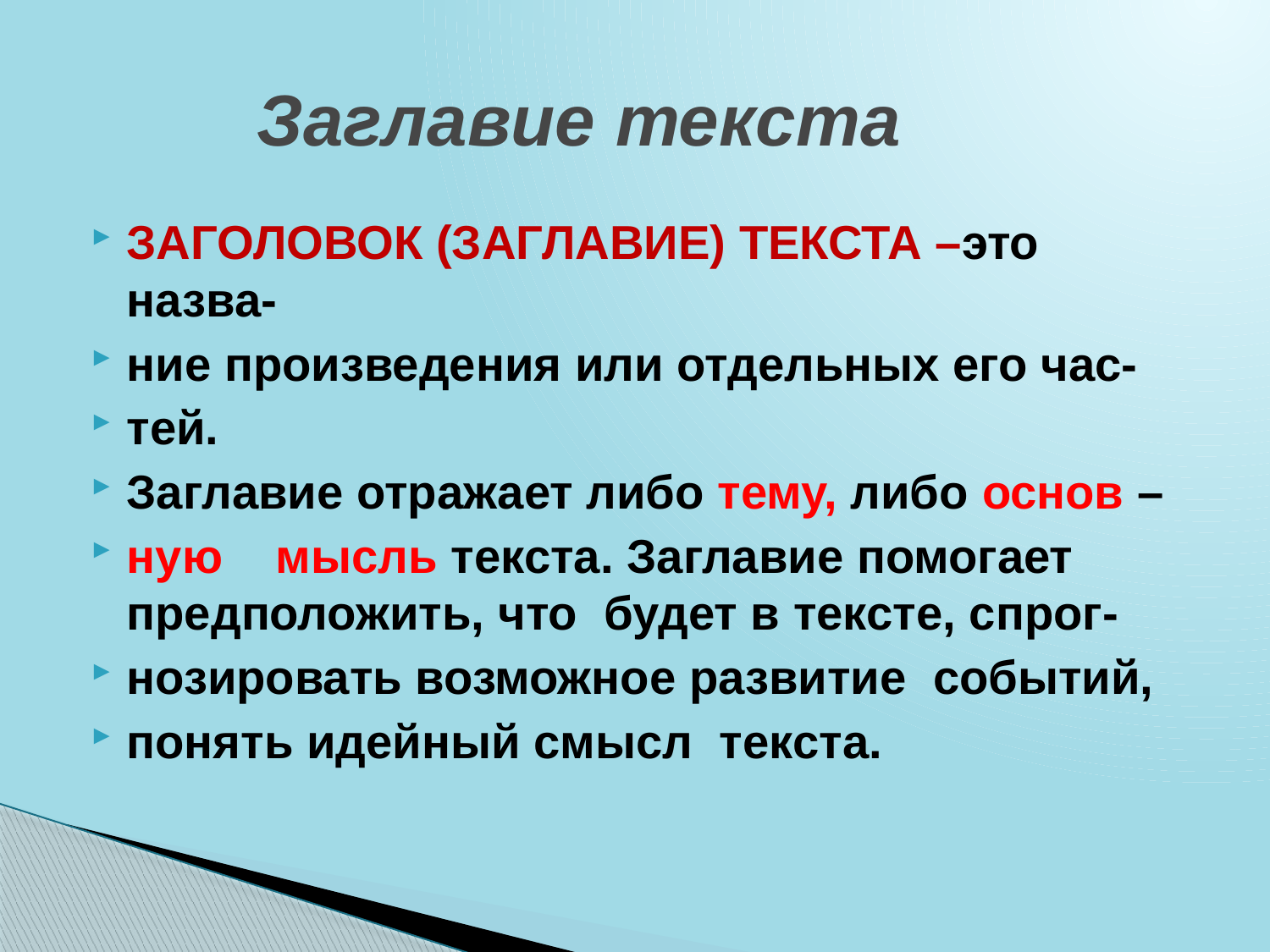

# Заглавие текста
ЗАГОЛОВОК (ЗАГЛАВИЕ) ТЕКСТА –это назва-
ние произведения или отдельных его час-
тей.
Заглавие отражает либо тему, либо основ –
ную    мысль текста. Заглавие помогает предположить, что  будет в тексте, спрог-
нозировать возможное развитие  событий,
понять идейный смысл  текста.